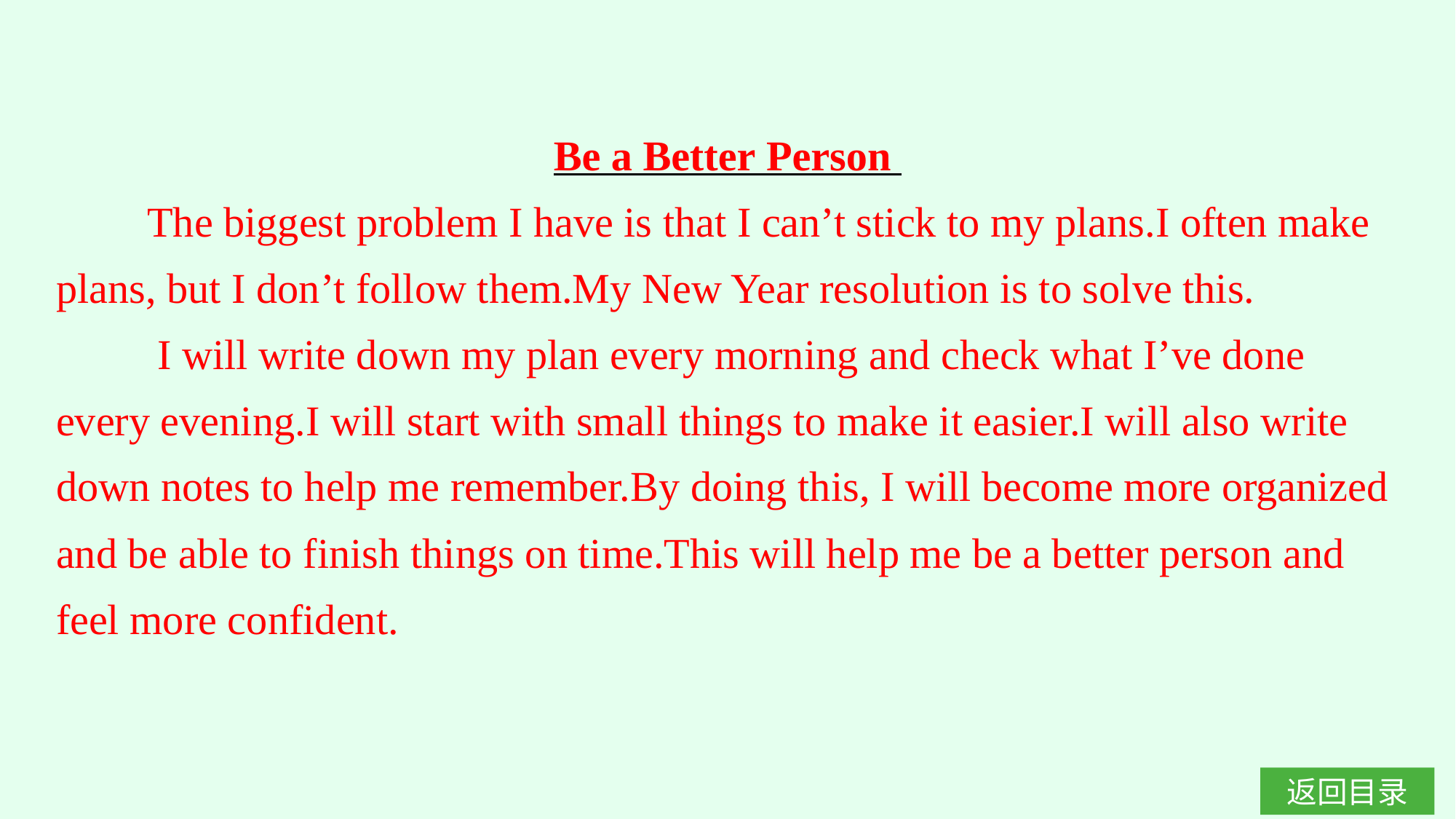

Be a Better Person
The biggest problem I have is that I can’t stick to my plans.I often make plans, but I don’t follow them.My New Year resolution is to solve this.
 I will write down my plan every morning and check what I’ve done every evening.I will start with small things to make it easier.I will also write down notes to help me remember.By doing this, I will become more organized and be able to finish things on time.This will help me be a better person and feel more confident.